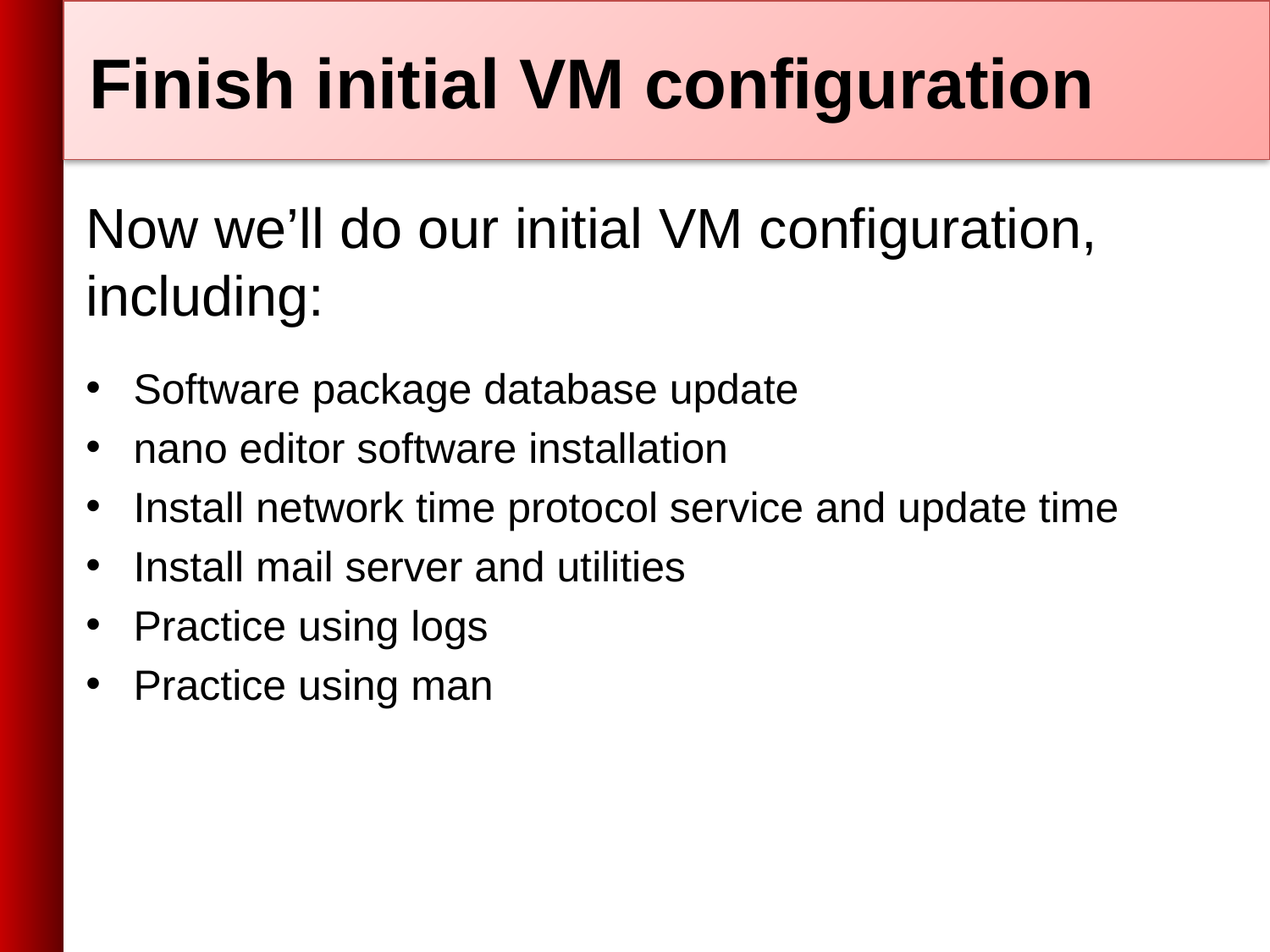

# Finish initial VM configuration
Now we’ll do our initial VM configuration, including:
Software package database update
nano editor software installation
Install network time protocol service and update time
Install mail server and utilities
Practice using logs
Practice using man